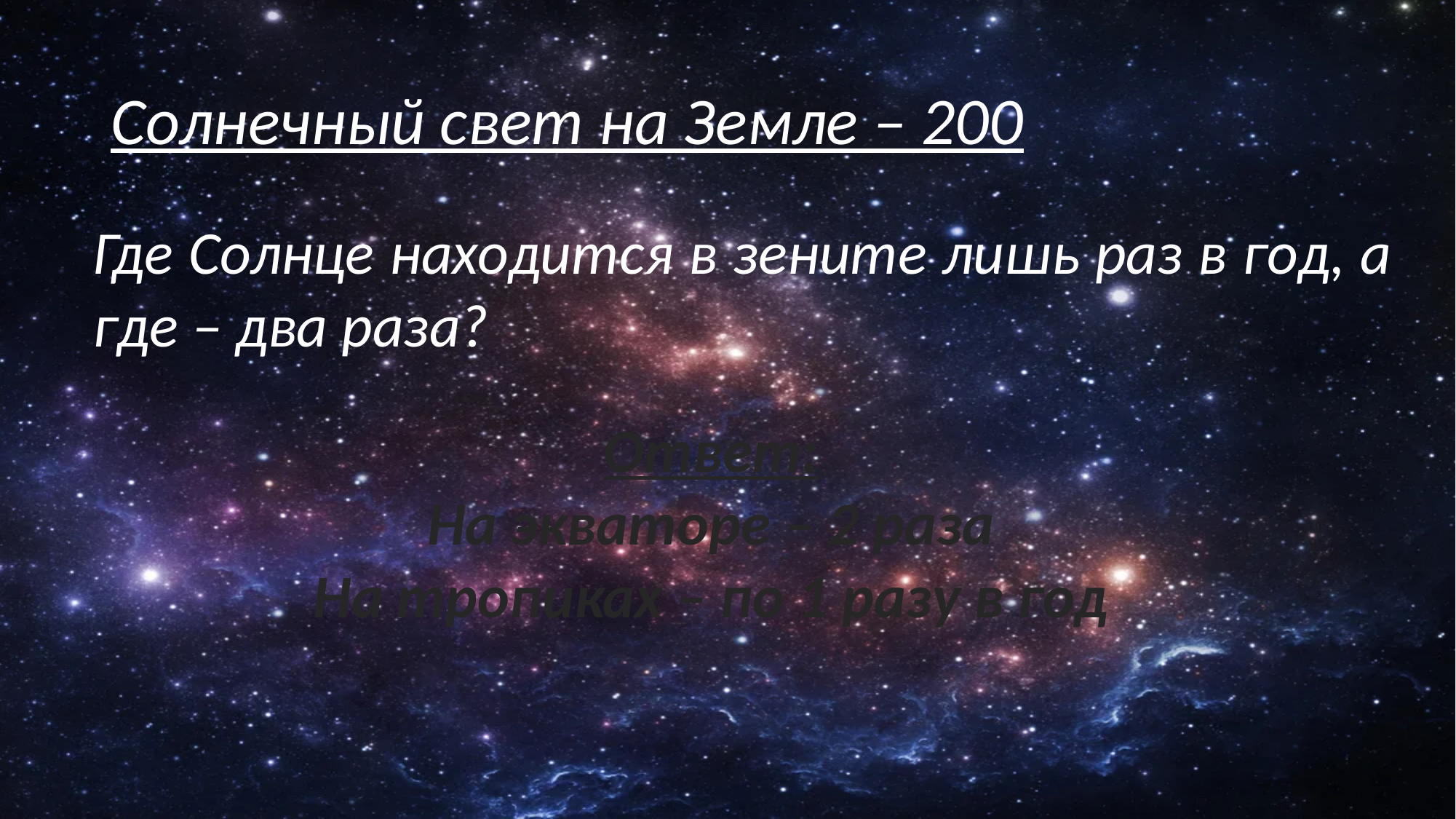

# Солнечный свет на Земле – 200
Где Солнце находится в зените лишь раз в год, а где – два раза?
Ответ:
На экваторе – 2 раза
На тропиках – по 1 разу в год